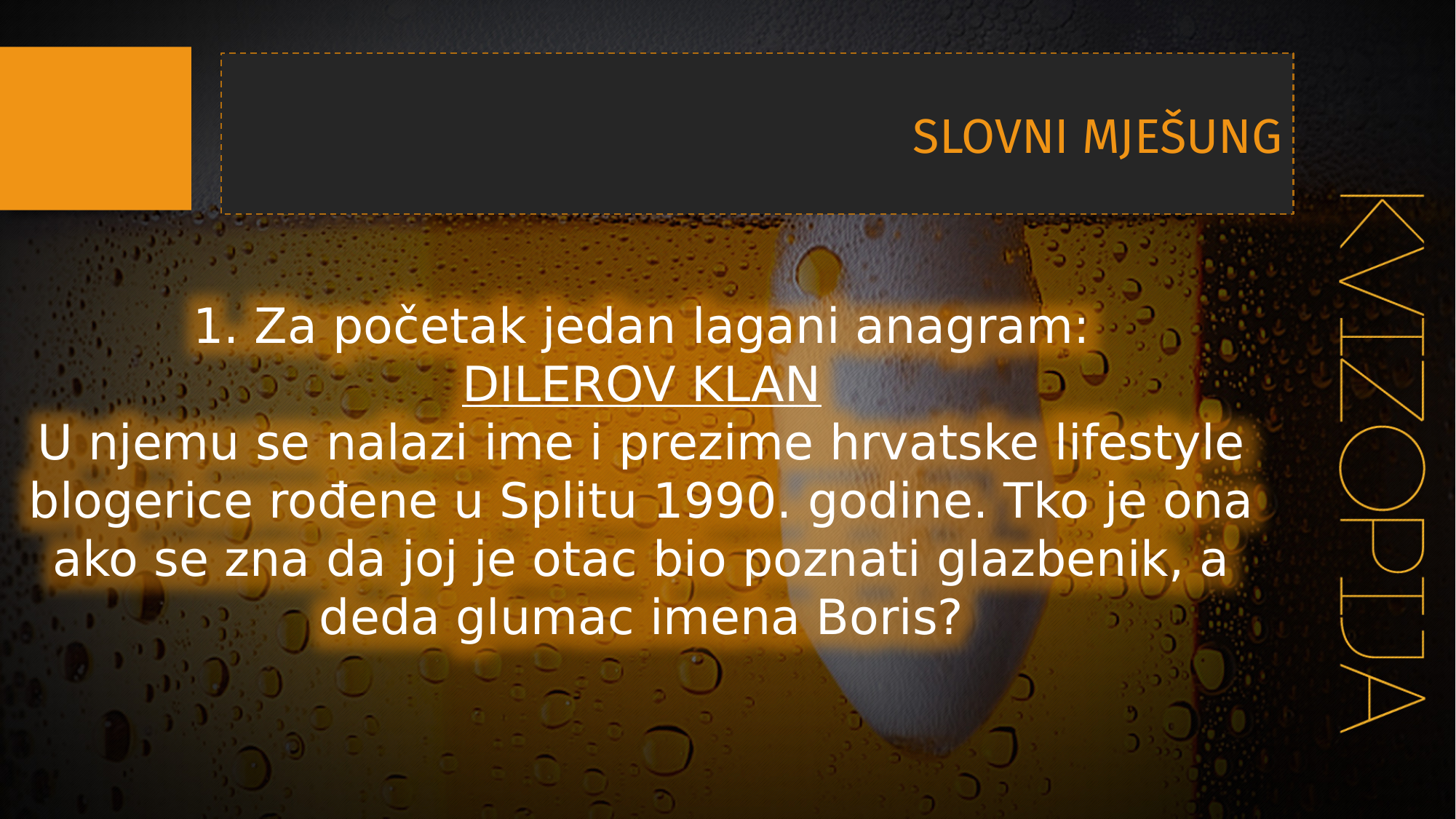

SLOVNI MJEŠUNG

Za početak jedan lagani anagram:
DILEROV KLAN
U njemu se nalazi ime i prezime hrvatske lifestyle blogerice rođene u Splitu 1990. godine. Tko je ona ako se zna da joj je otac bio poznati glazbenik, a deda glumac imena Boris?